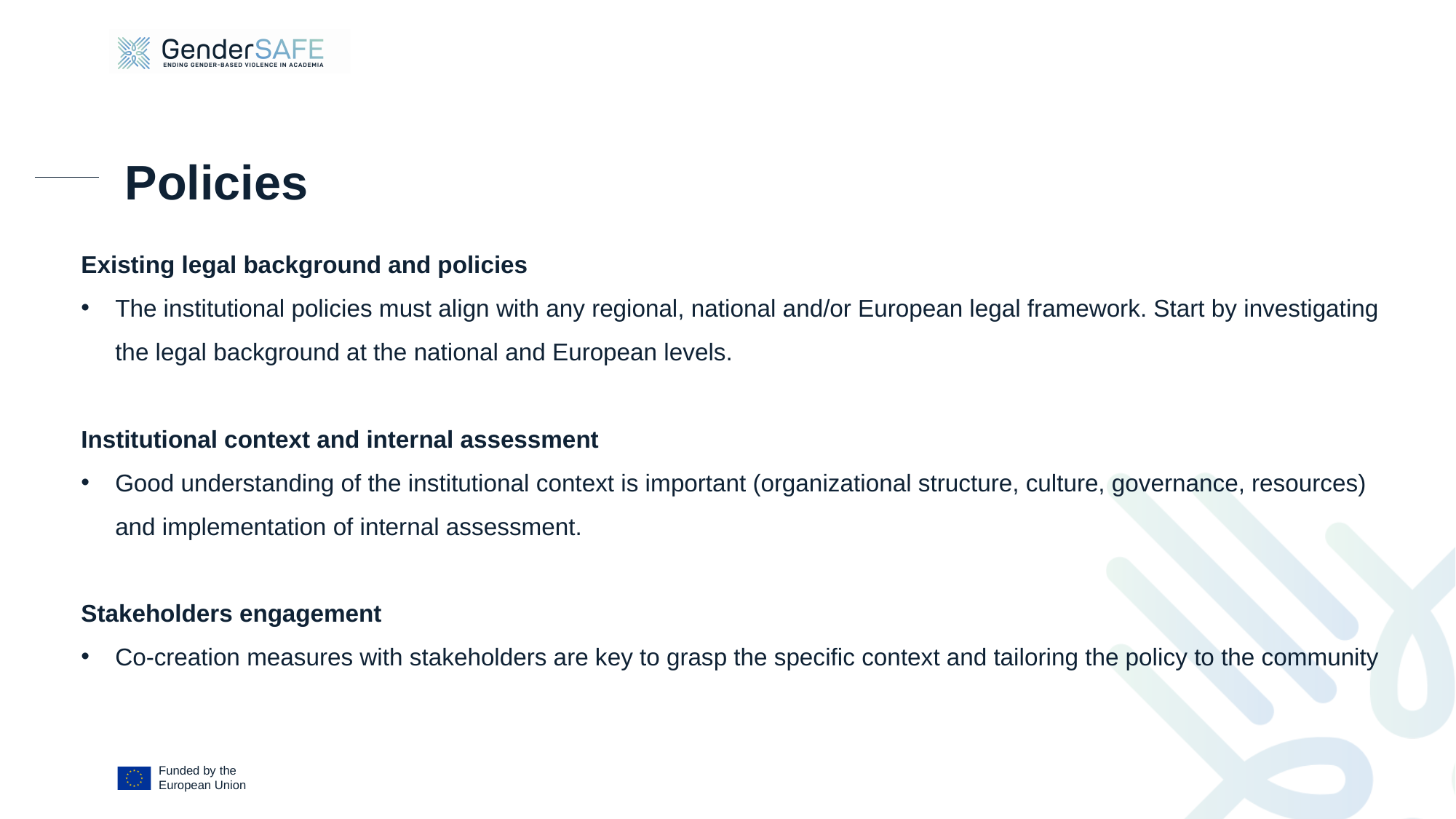

# Policies
Existing legal background and policies
The institutional policies must align with any regional, national and/or European legal framework. Start by investigating the legal background at the national and European levels.
Institutional context and internal assessment
Good understanding of the institutional context is important (organizational structure, culture, governance, resources) and implementation of internal assessment.
Stakeholders engagement
Co-creation measures with stakeholders are key to grasp the specific context and tailoring the policy to the community